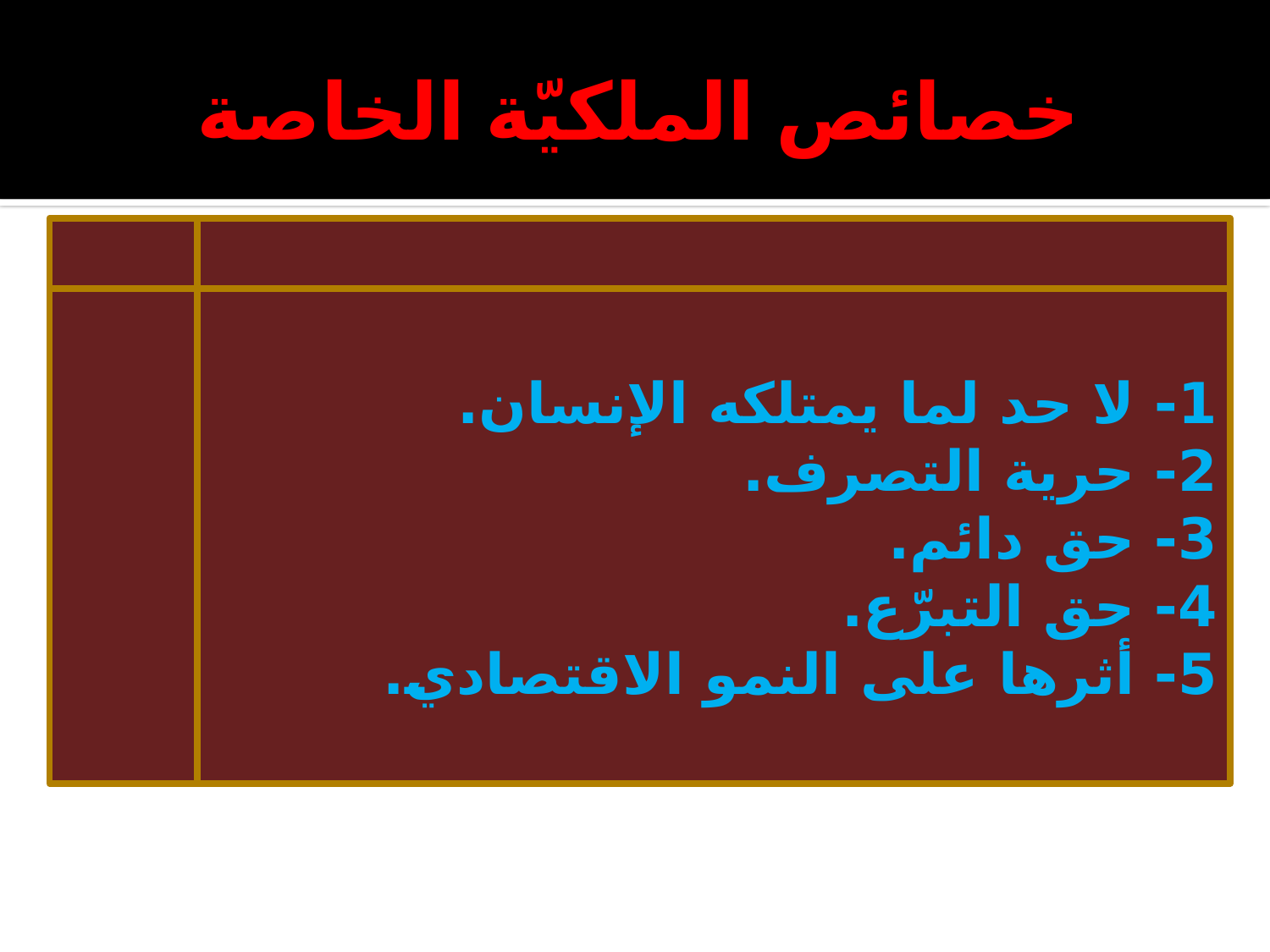

# خصائص الملكيّة الخاصة
1- لا حد لما يمتلكه الإنسان.
2- حرية التصرف.
3- حق دائم.
4- حق التبرّع.
5- أثرها على النمو الاقتصادي.